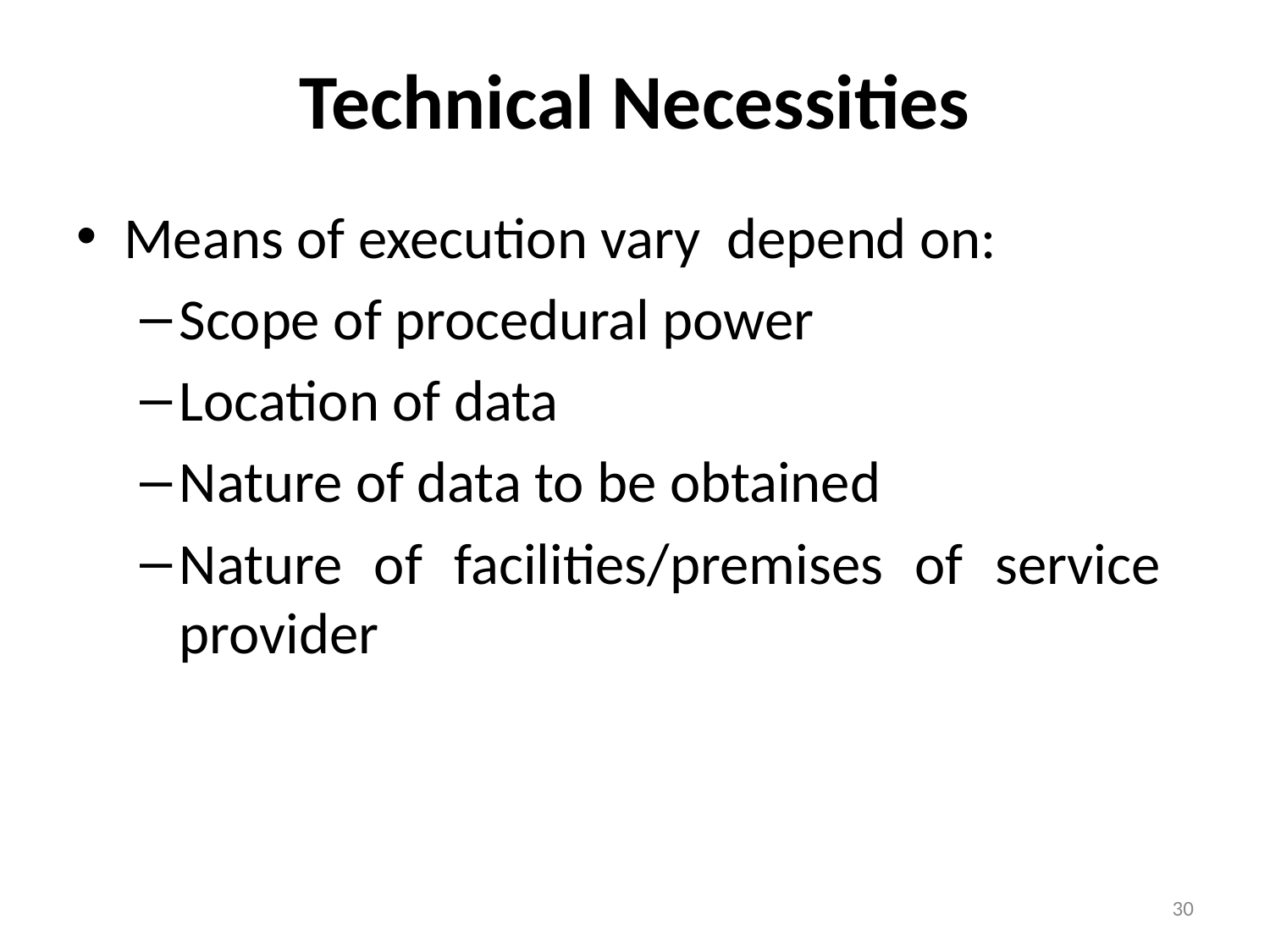

# Technical Necessities
Means of execution vary  depend on:
Scope of procedural power
Location of data
Nature of data to be obtained
Nature of facilities/premises of service provider
30